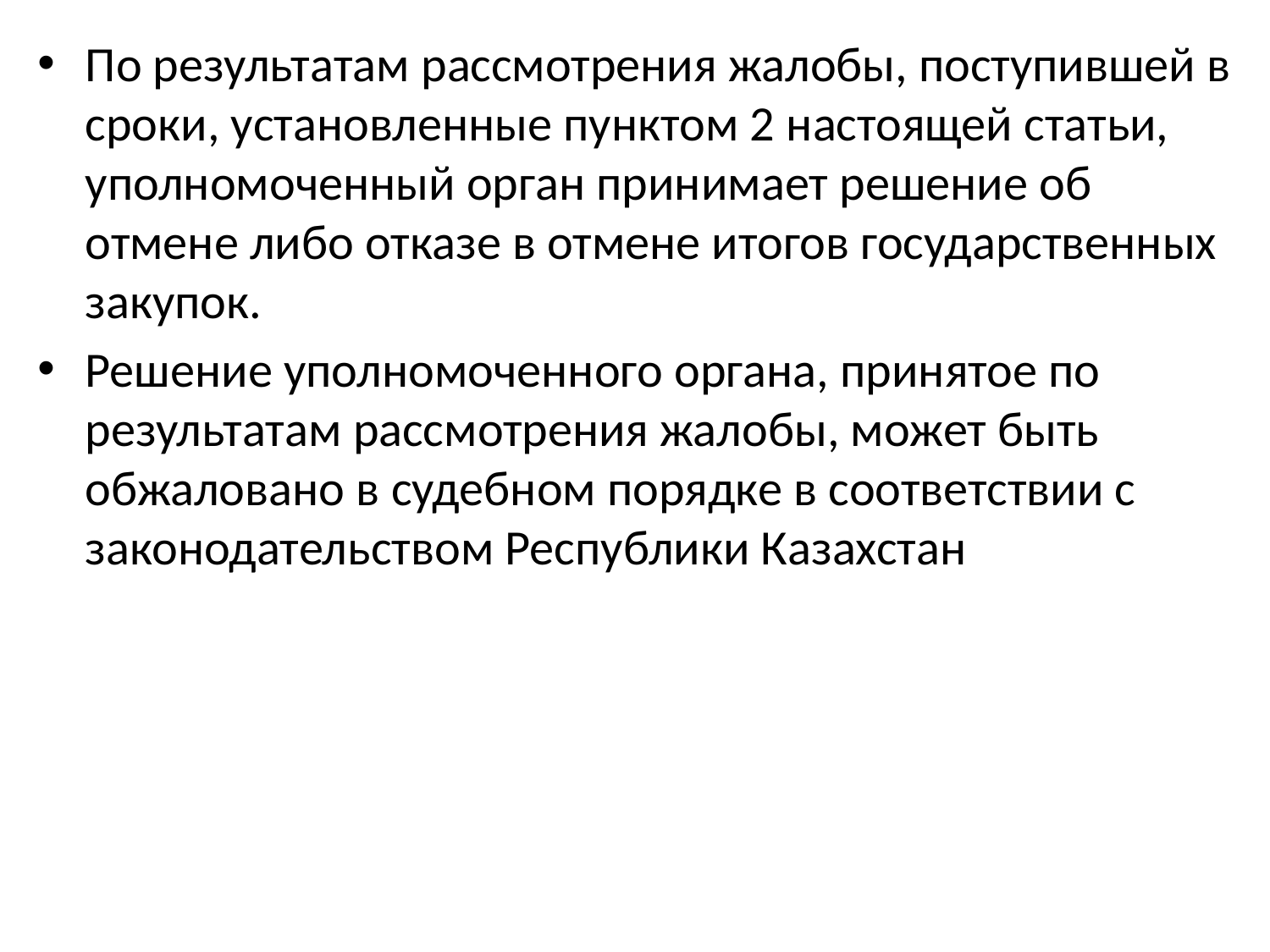

По результатам рассмотрения жалобы, поступившей в сроки, установленные пунктом 2 настоящей статьи, уполномоченный орган принимает решение об отмене либо отказе в отмене итогов государственных закупок.
Решение уполномоченного органа, принятое по результатам рассмотрения жалобы, может быть обжаловано в судебном порядке в соответствии с законодательством Республики Казахстан